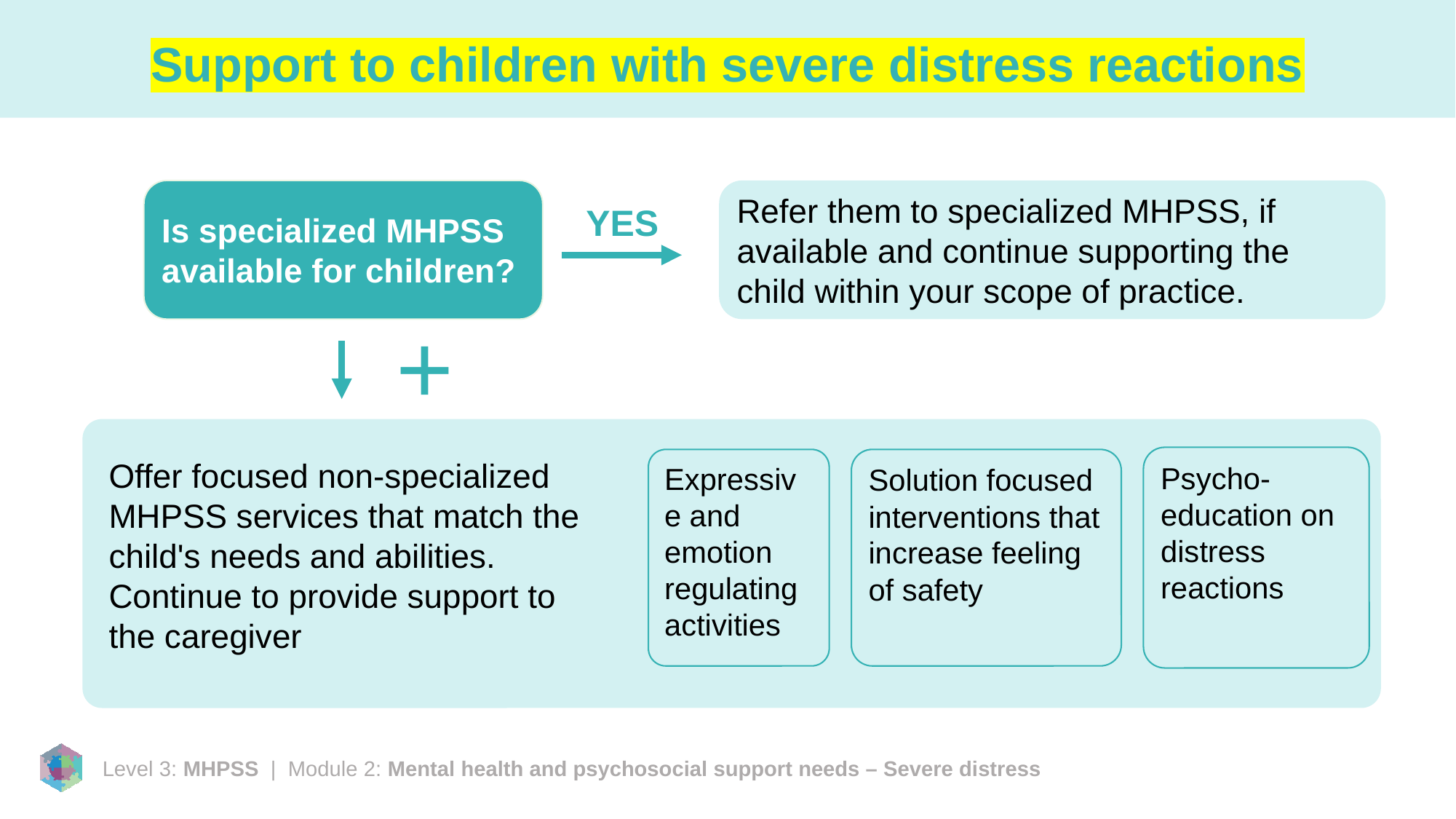

# Support to children with severe distress reactions
Refer them to specialized MHPSS, if available and continue supporting the child within your scope of practice.
Is specialized MHPSS available for children?
YES
+

Psycho-education on distress reactions
Offer focused non-specialized MHPSS services that match the child's needs and abilities. Continue to provide support to the caregiver
Expressive and emotion regulating activities
Solution focused interventions that increase feeling of safety